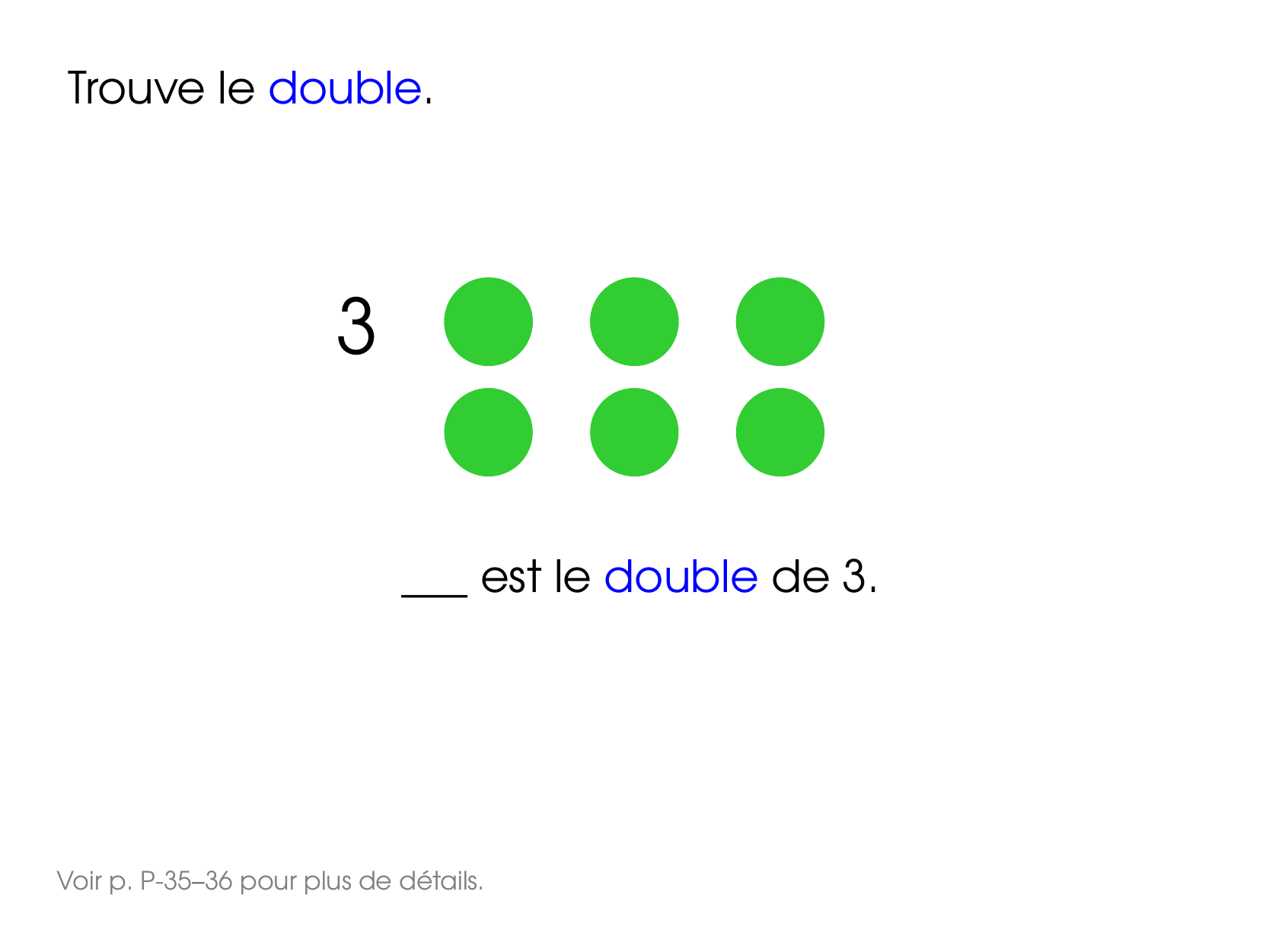

Trouve le double.
3

___ est le double de 3.
Voir p. P-35–36 pour plus de détails.